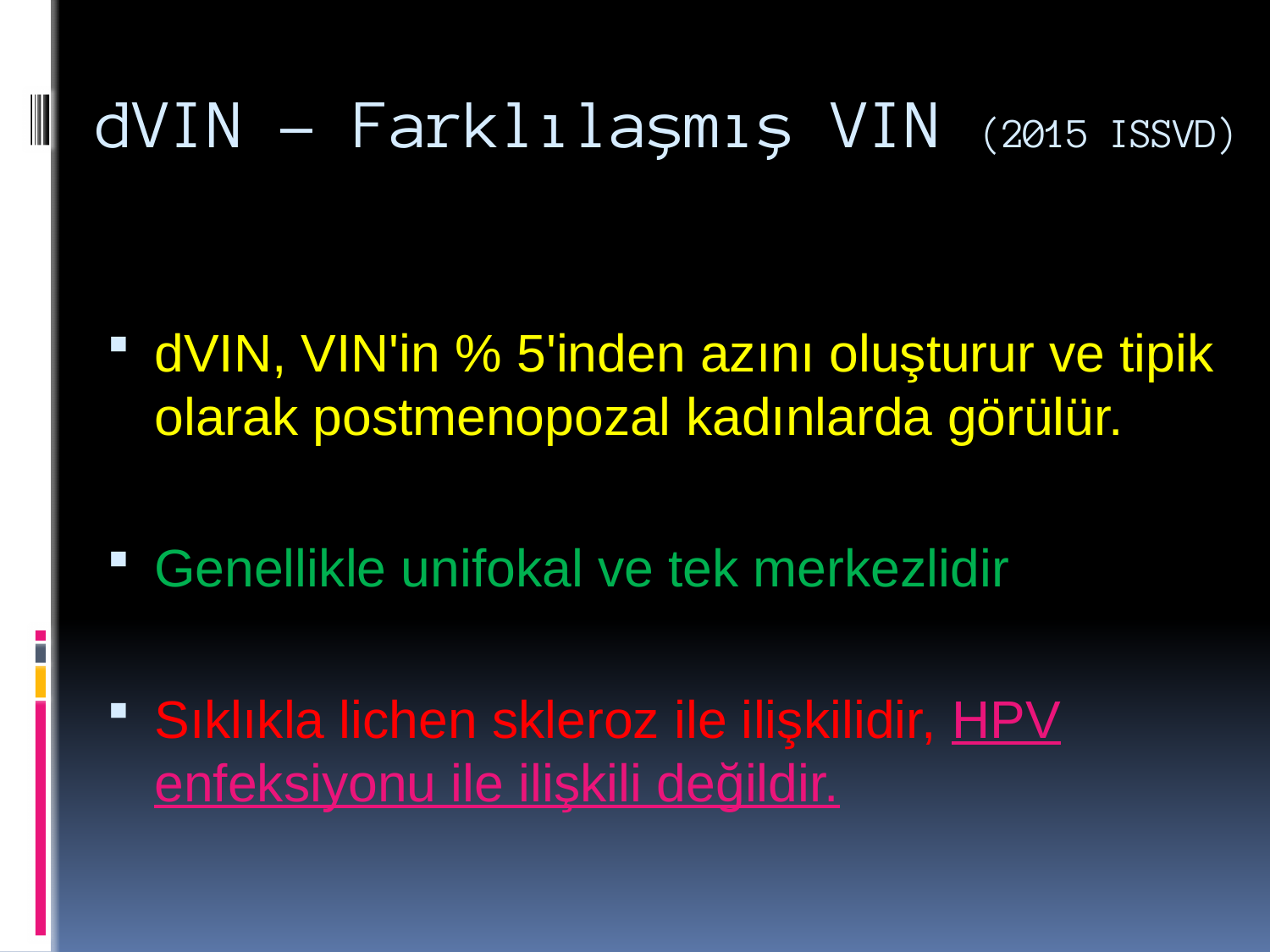

# dVIN - Farklılaşmış VIN (2015 ISSVD)
dVIN, VIN'in % 5'inden azını oluşturur ve tipik olarak postmenopozal kadınlarda görülür.

Genellikle unifokal ve tek merkezlidir

Sıklıkla lichen skleroz ile ilişkilidir, HPV enfeksiyonu ile ilişkili değildir.